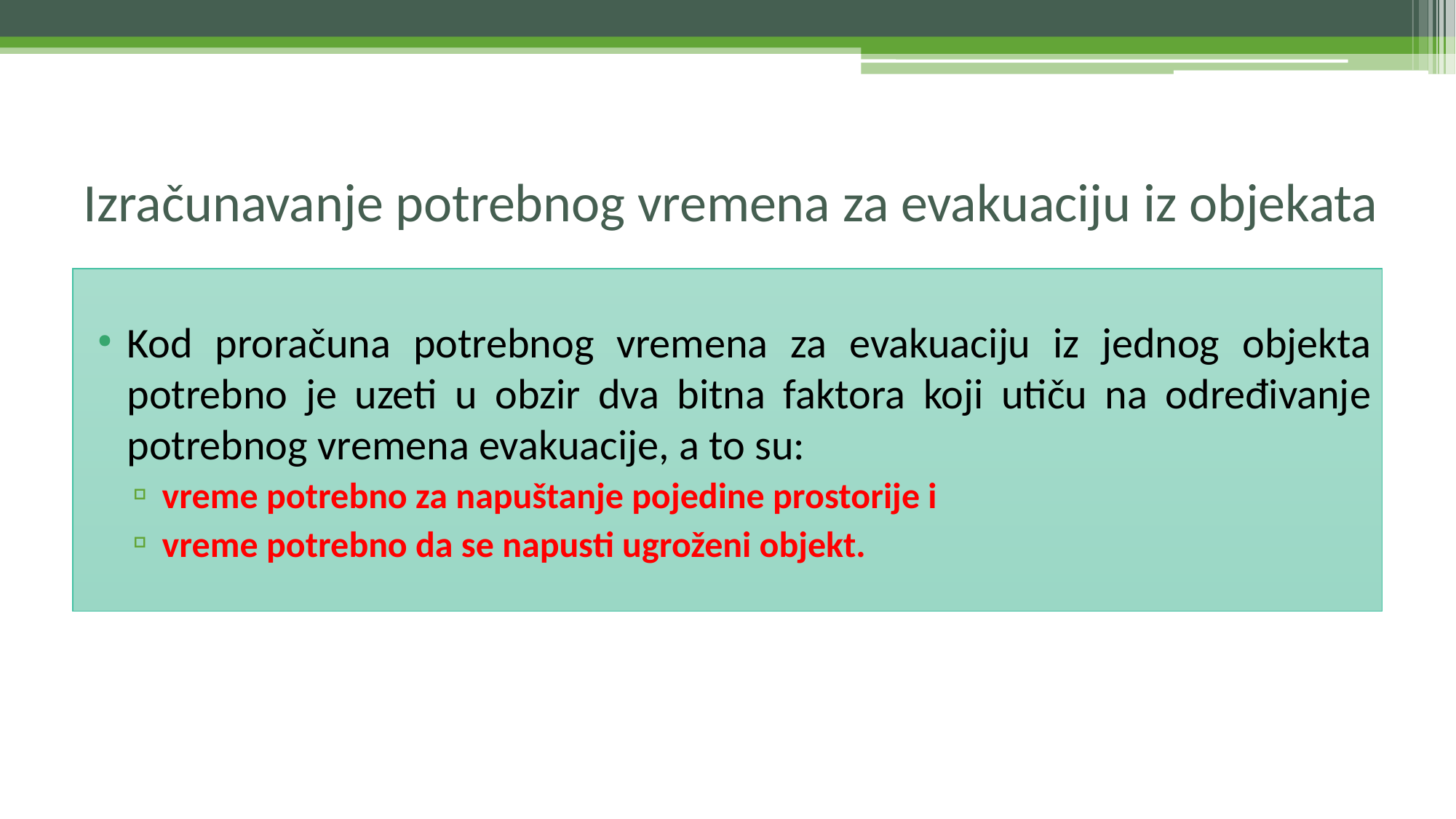

# Izračunavanje potrebnog vremena za evakuaciju iz objekata
Kod proračuna potrebnog vremena za evakuaciju iz jednog objekta potrebno je uzeti u obzir dva bitna faktora koji utiču na određivanje potrebnog vremena evakuacije, a to su:
vreme potrebno za napuštanje pojedine prostorije i
vreme potrebno da se napusti ugroženi objekt.